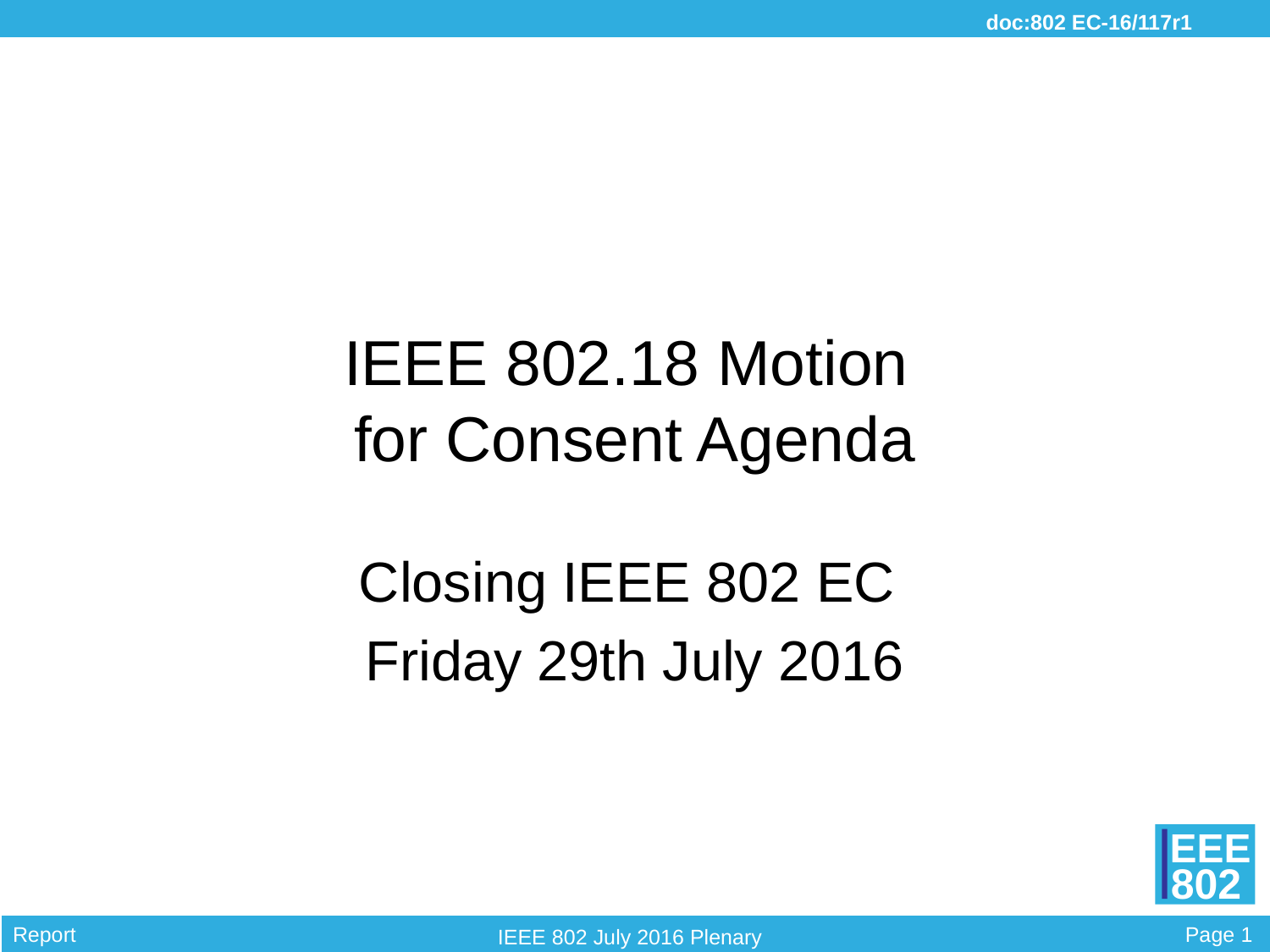

# IEEE 802.18 Motion for Consent Agenda
Closing IEEE 802 EC
Friday 29th July 2016